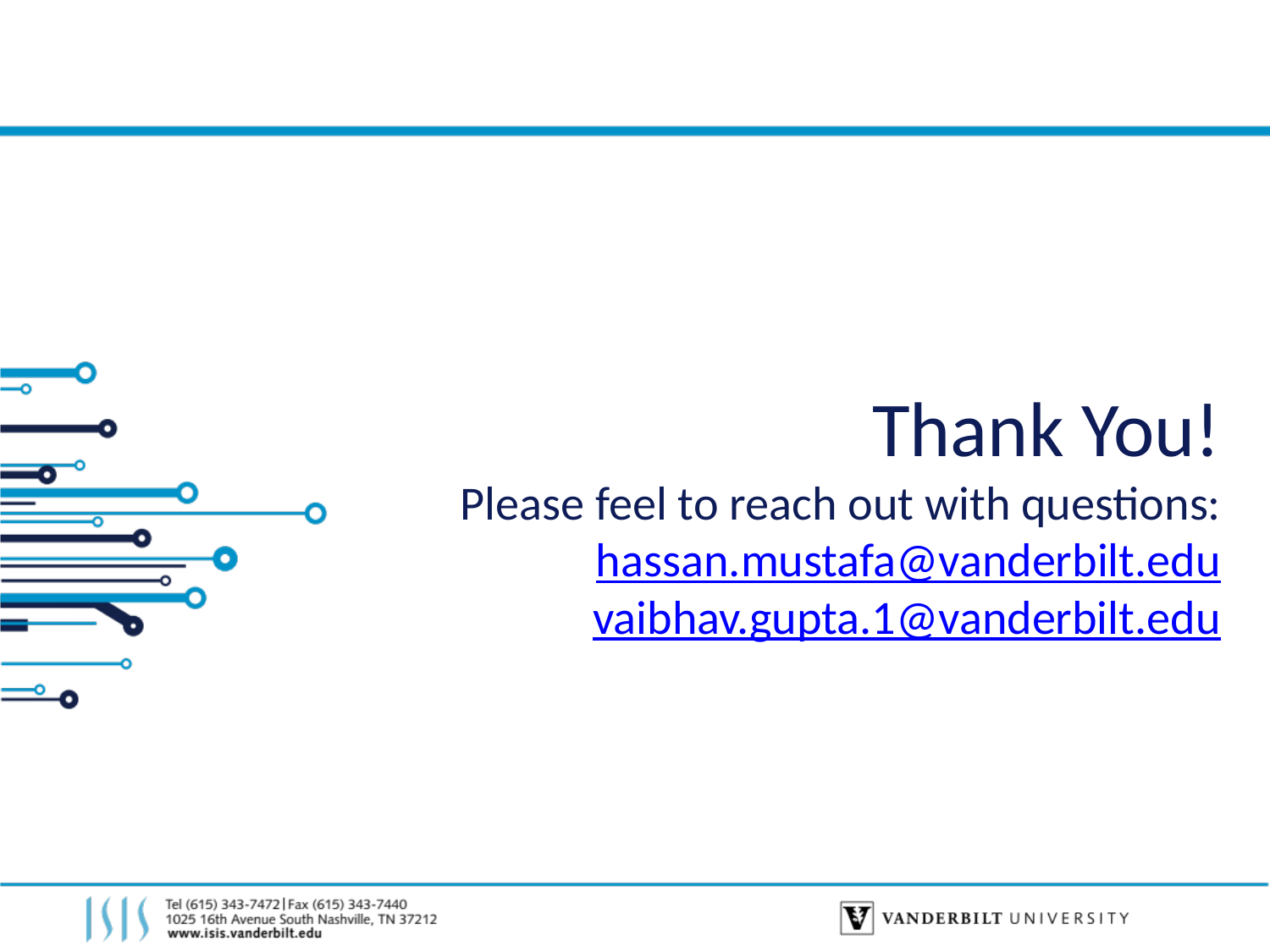

# Thank You! Please feel to reach out with questions: hassan.mustafa@vanderbilt.edu vaibhav.gupta.1@vanderbilt.edu